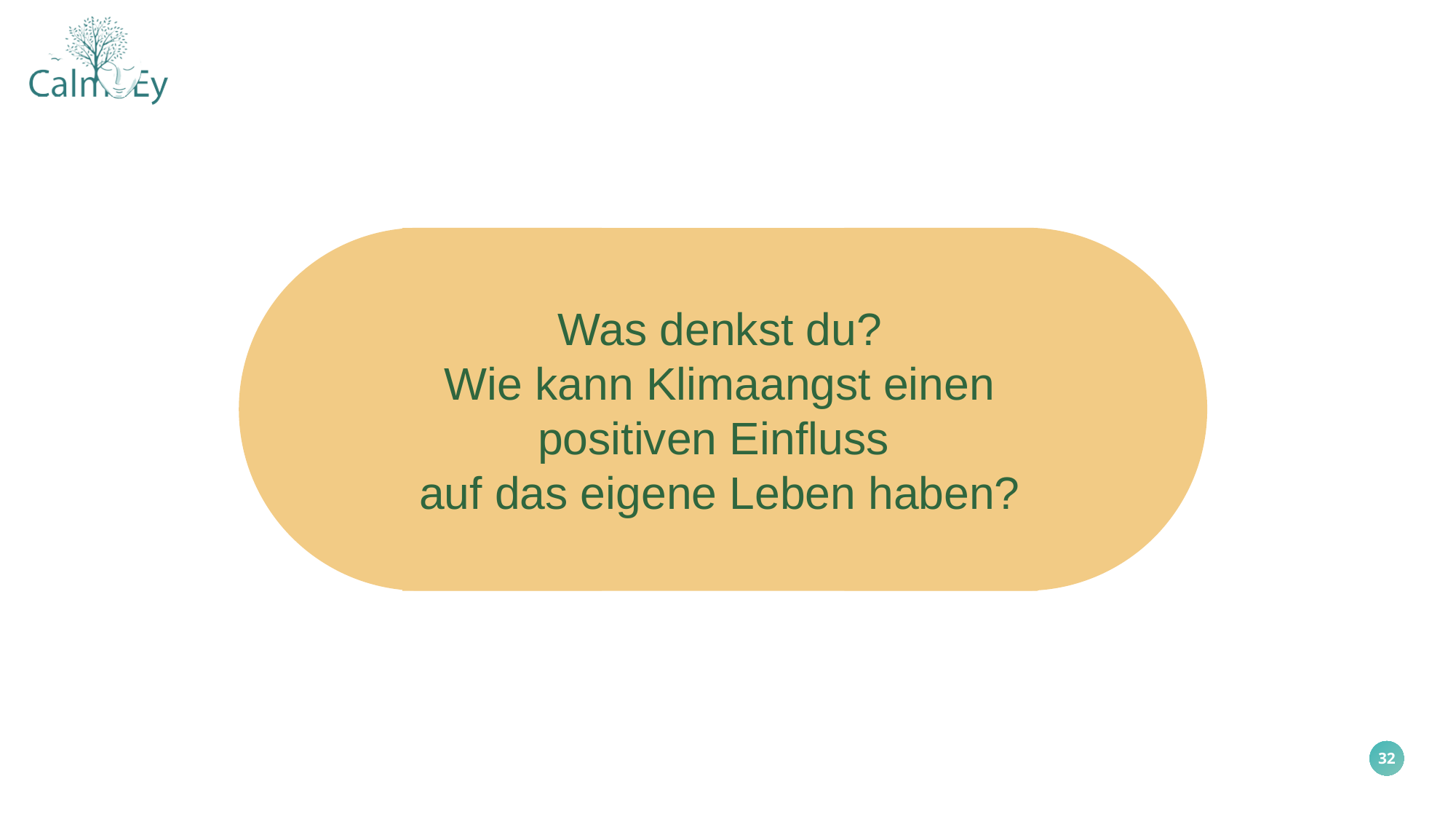

Was denkst du?
Wie kann Klimaangst einen positiven Einfluss
auf das eigene Leben haben?